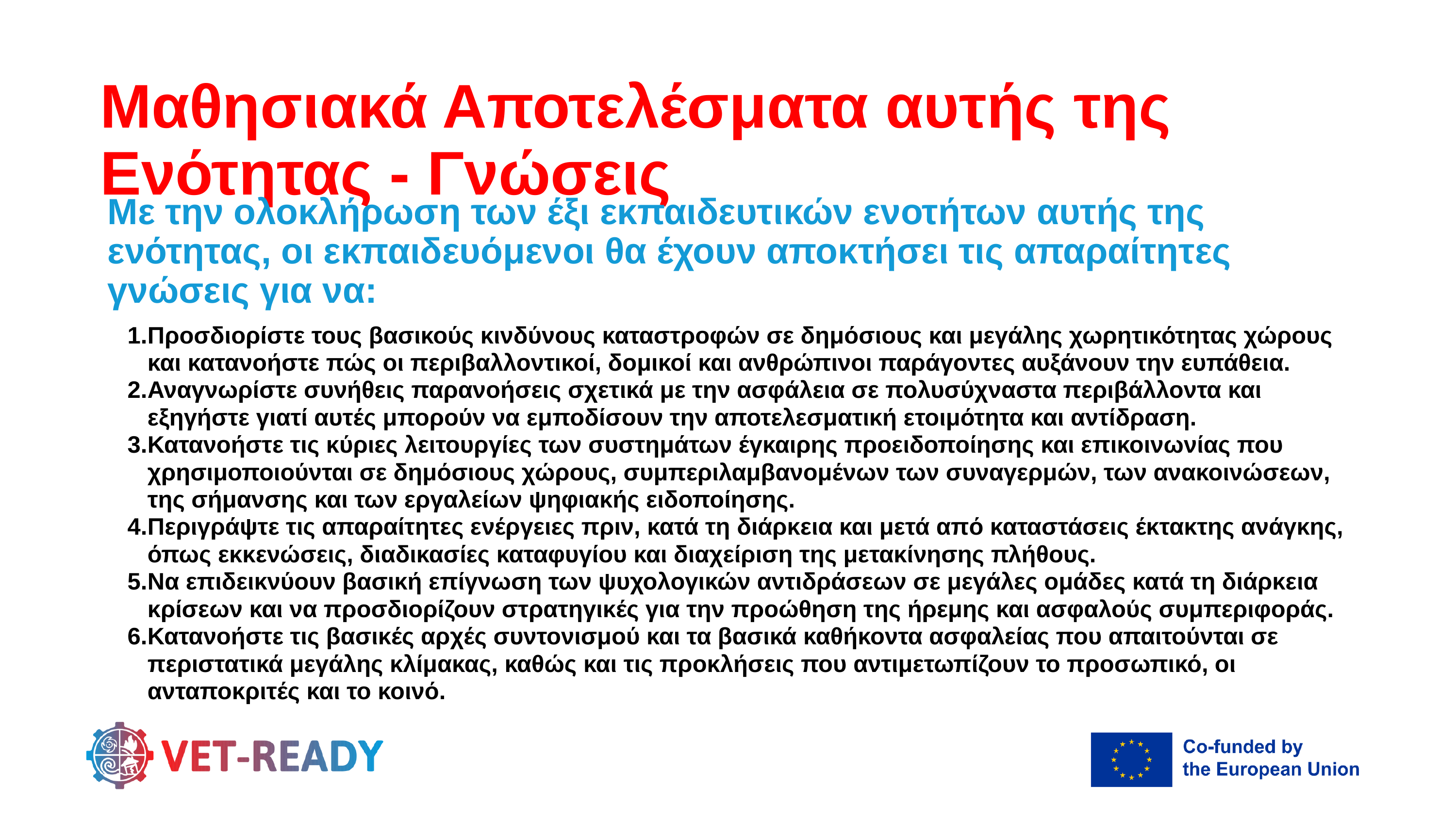

Μαθησιακά Αποτελέσματα αυτής της Ενότητας - Γνώσεις

Με την ολοκλήρωση των έξι εκπαιδευτικών ενοτήτων αυτής της ενότητας, οι εκπαιδευόμενοι θα έχουν αποκτήσει τις απαραίτητες γνώσεις για να:
Προσδιορίστε τους βασικούς κινδύνους καταστροφών σε δημόσιους και μεγάλης χωρητικότητας χώρους και κατανοήστε πώς οι περιβαλλοντικοί, δομικοί και ανθρώπινοι παράγοντες αυξάνουν την ευπάθεια.
Αναγνωρίστε συνήθεις παρανοήσεις σχετικά με την ασφάλεια σε πολυσύχναστα περιβάλλοντα και εξηγήστε γιατί αυτές μπορούν να εμποδίσουν την αποτελεσματική ετοιμότητα και αντίδραση.
Κατανοήστε τις κύριες λειτουργίες των συστημάτων έγκαιρης προειδοποίησης και επικοινωνίας που χρησιμοποιούνται σε δημόσιους χώρους, συμπεριλαμβανομένων των συναγερμών, των ανακοινώσεων, της σήμανσης και των εργαλείων ψηφιακής ειδοποίησης.
Περιγράψτε τις απαραίτητες ενέργειες πριν, κατά τη διάρκεια και μετά από καταστάσεις έκτακτης ανάγκης, όπως εκκενώσεις, διαδικασίες καταφυγίου και διαχείριση της μετακίνησης πλήθους.
Να επιδεικνύουν βασική επίγνωση των ψυχολογικών αντιδράσεων σε μεγάλες ομάδες κατά τη διάρκεια κρίσεων και να προσδιορίζουν στρατηγικές για την προώθηση της ήρεμης και ασφαλούς συμπεριφοράς.
Κατανοήστε τις βασικές αρχές συντονισμού και τα βασικά καθήκοντα ασφαλείας που απαιτούνται σε περιστατικά μεγάλης κλίμακας, καθώς και τις προκλήσεις που αντιμετωπίζουν το προσωπικό, οι ανταποκριτές και το κοινό.